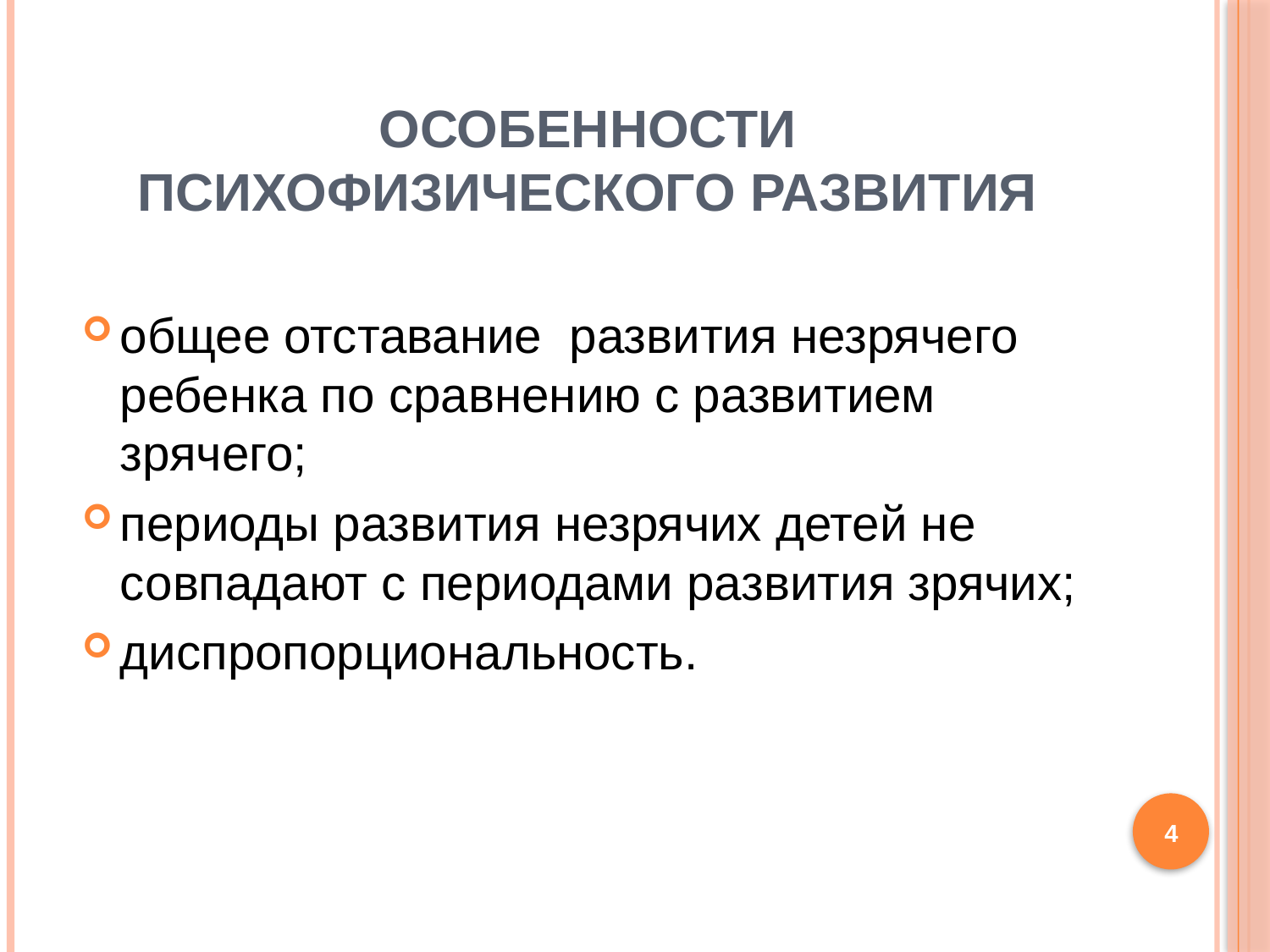

# Особенности психофизического развития
общее отставание  развития незрячего ребенка по сравнению с развитием зрячего;
периоды развития незрячих детей не совпадают с периодами развития зрячих;
диспропорциональность.
4